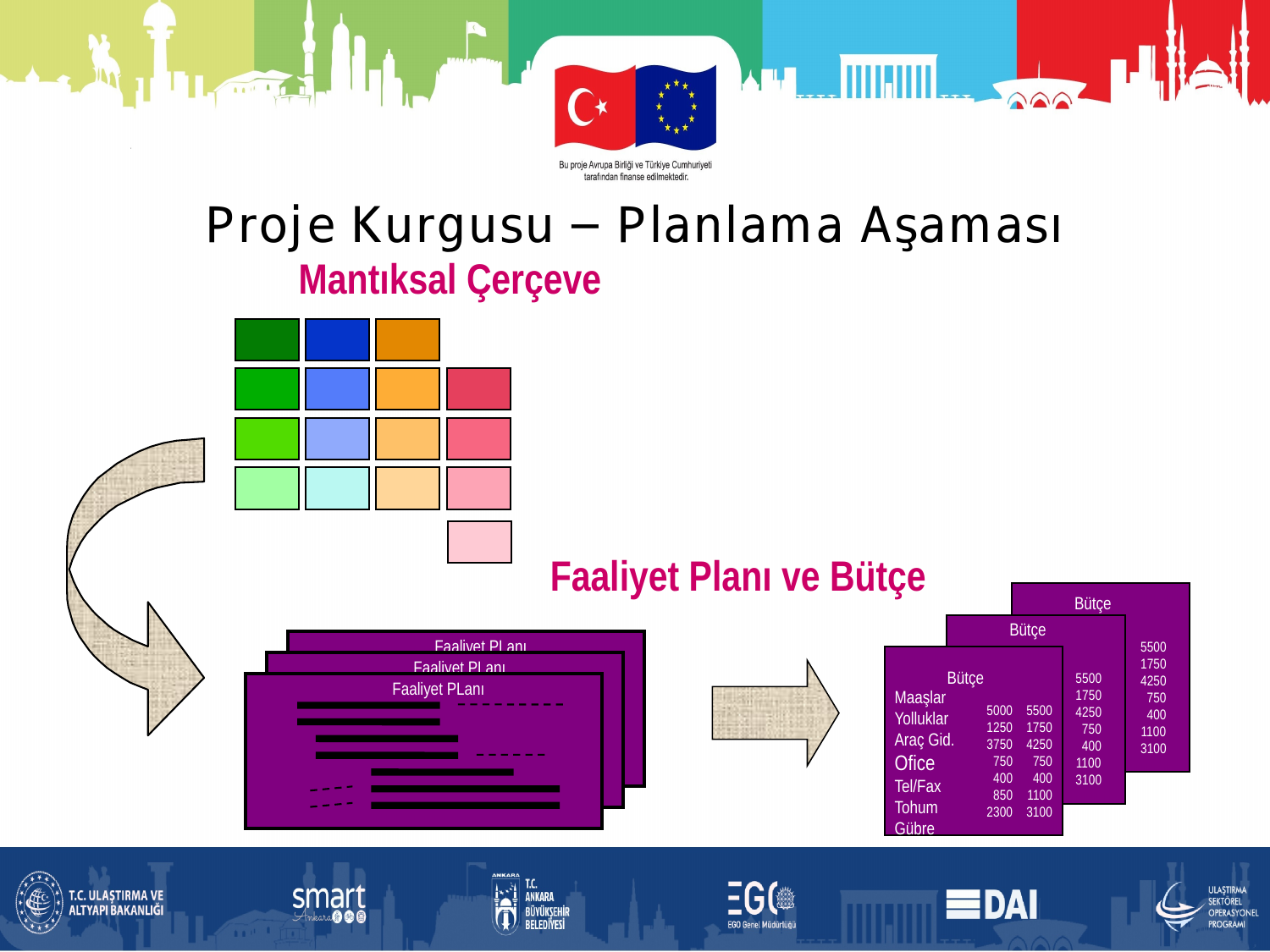

# Proje Kurgusu – Planlama Aşaması
Mantıksal Çerçeve

Faaliyet Planı ve Bütçe

Bütçe

5500
1750
4250
  750
  400
1100
3100
Bütçe

5500
1750
4250
  750
  400
1100
3100

Bütçe
Maaşlar
Yolluklar
Araç Gid.
Ofice
Tel/Fax
Tohum
Gübre
	5000	5500
	1250	1750
	3750	4250
	750	750
	400	400
	850	1100
	2300	3100
Faaliyet PLanı

Faaliyet PLanı

Faaliyet PLanı